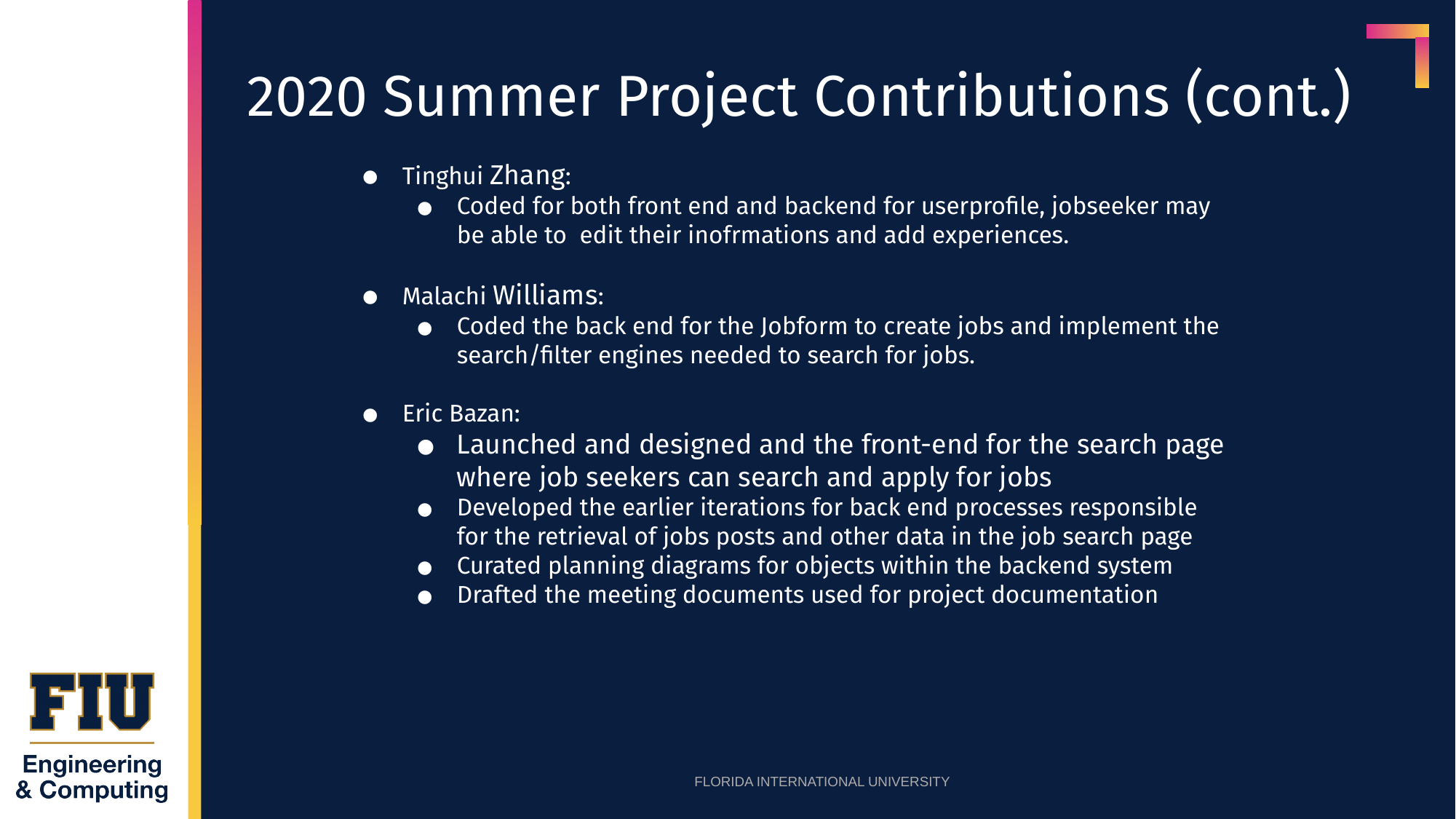

2020 Summer Project Contributions (cont.)
Tinghui Zhang:
Coded for both front end and backend for userprofile, jobseeker may be able to  edit their inofrmations and add experiences.

Malachi Williams:
Coded the back end for the Jobform to create jobs and implement the search/filter engines needed to search for jobs.

Eric Bazan:
Launched and designed and the front-end for the search page where job seekers can search and apply for jobs
Developed the earlier iterations for back end processes responsible for the retrieval of jobs posts and other data in the job search page
Curated planning diagrams for objects within the backend system
Drafted the meeting documents used for project documentation